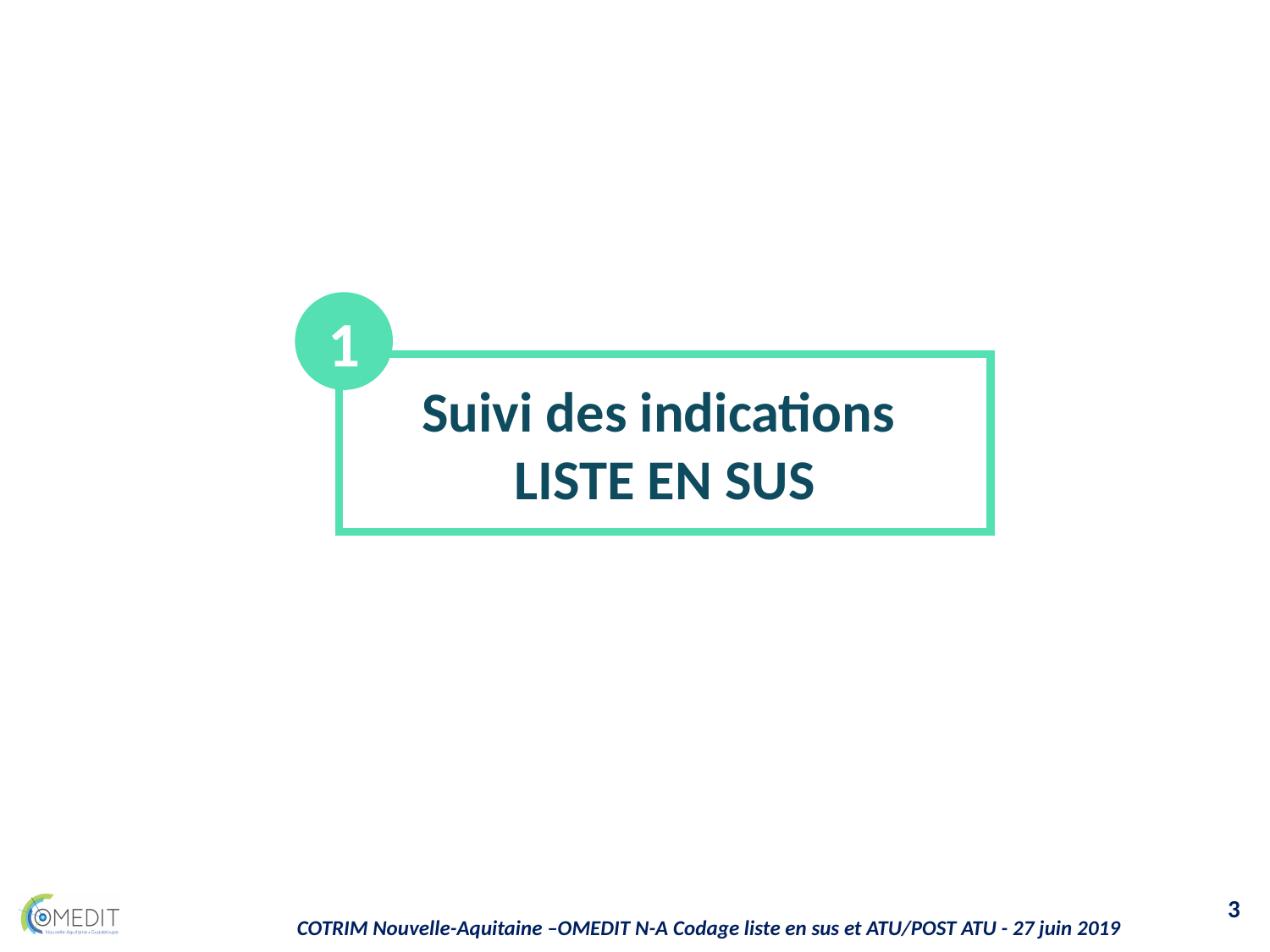

1
Suivi des indications
LISTE EN SUS
3